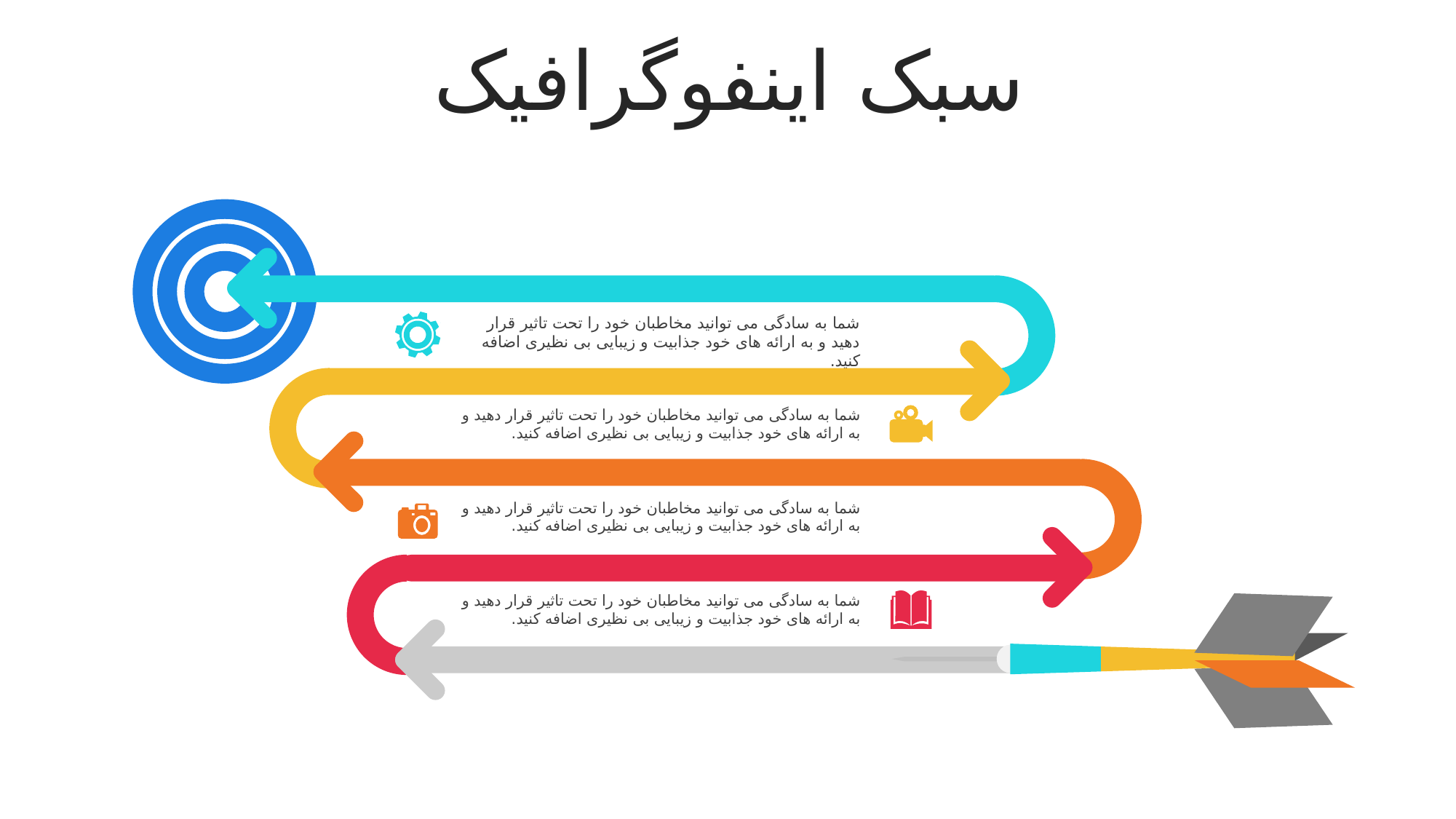

سبک اینفوگرافیک

شما به سادگی می توانید مخاطبان خود را تحت تاثیر قرار دهید و به ارائه های خود جذابیت و زیبایی بی نظیری اضافه کنید.

شما به سادگی می توانید مخاطبان خود را تحت تاثیر قرار دهید و به ارائه های خود جذابیت و زیبایی بی نظیری اضافه کنید.

شما به سادگی می توانید مخاطبان خود را تحت تاثیر قرار دهید و به ارائه های خود جذابیت و زیبایی بی نظیری اضافه کنید.

شما به سادگی می توانید مخاطبان خود را تحت تاثیر قرار دهید و به ارائه های خود جذابیت و زیبایی بی نظیری اضافه کنید.